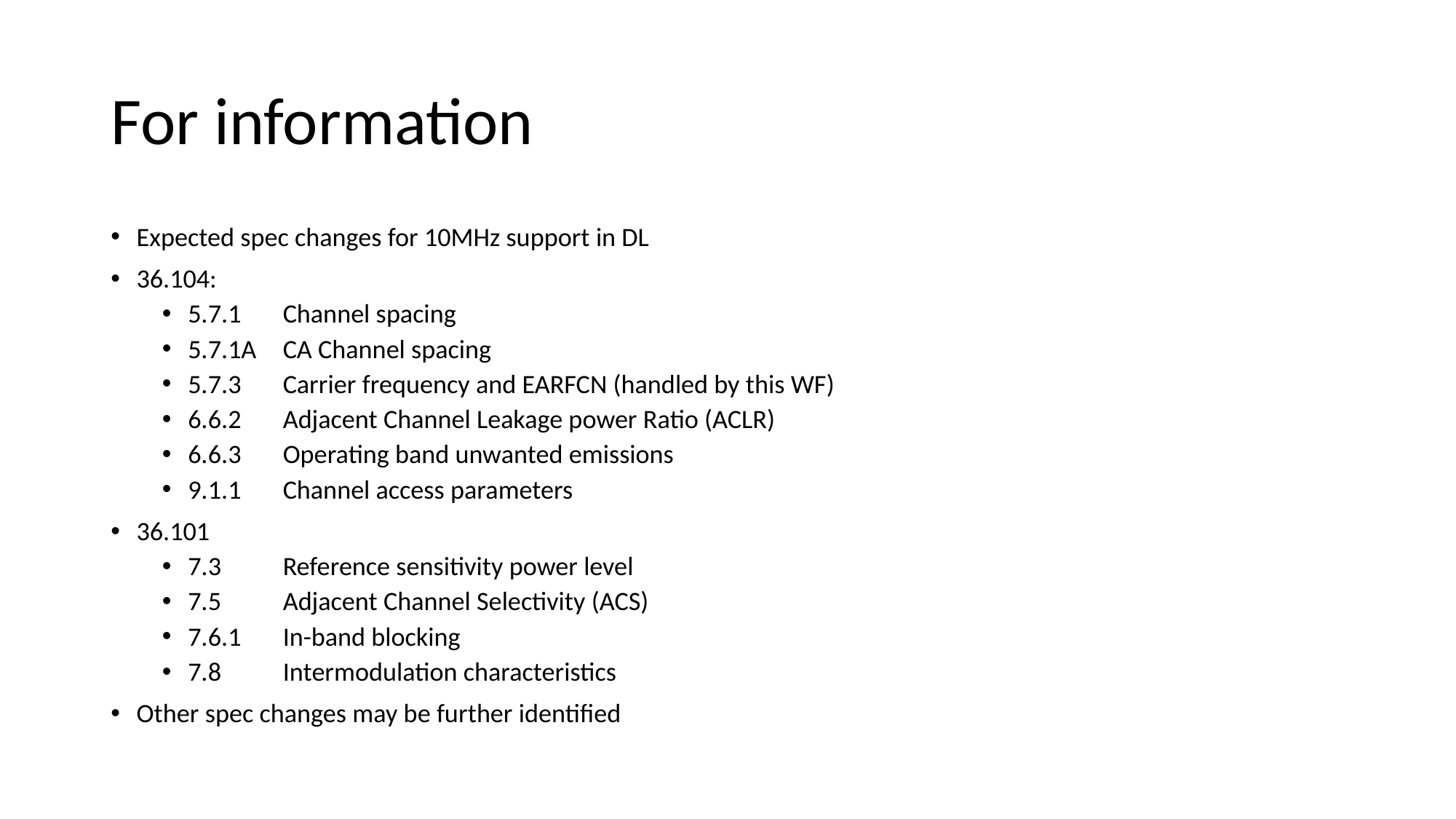

# For information
Expected spec changes for 10MHz support in DL
36.104:
5.7.1	Channel spacing
5.7.1A	CA Channel spacing
5.7.3	Carrier frequency and EARFCN (handled by this WF)
6.6.2	Adjacent Channel Leakage power Ratio (ACLR)
6.6.3	Operating band unwanted emissions
9.1.1	Channel access parameters
36.101
7.3	Reference sensitivity power level
7.5	Adjacent Channel Selectivity (ACS)
7.6.1	In-band blocking
7.8	Intermodulation characteristics
Other spec changes may be further identified